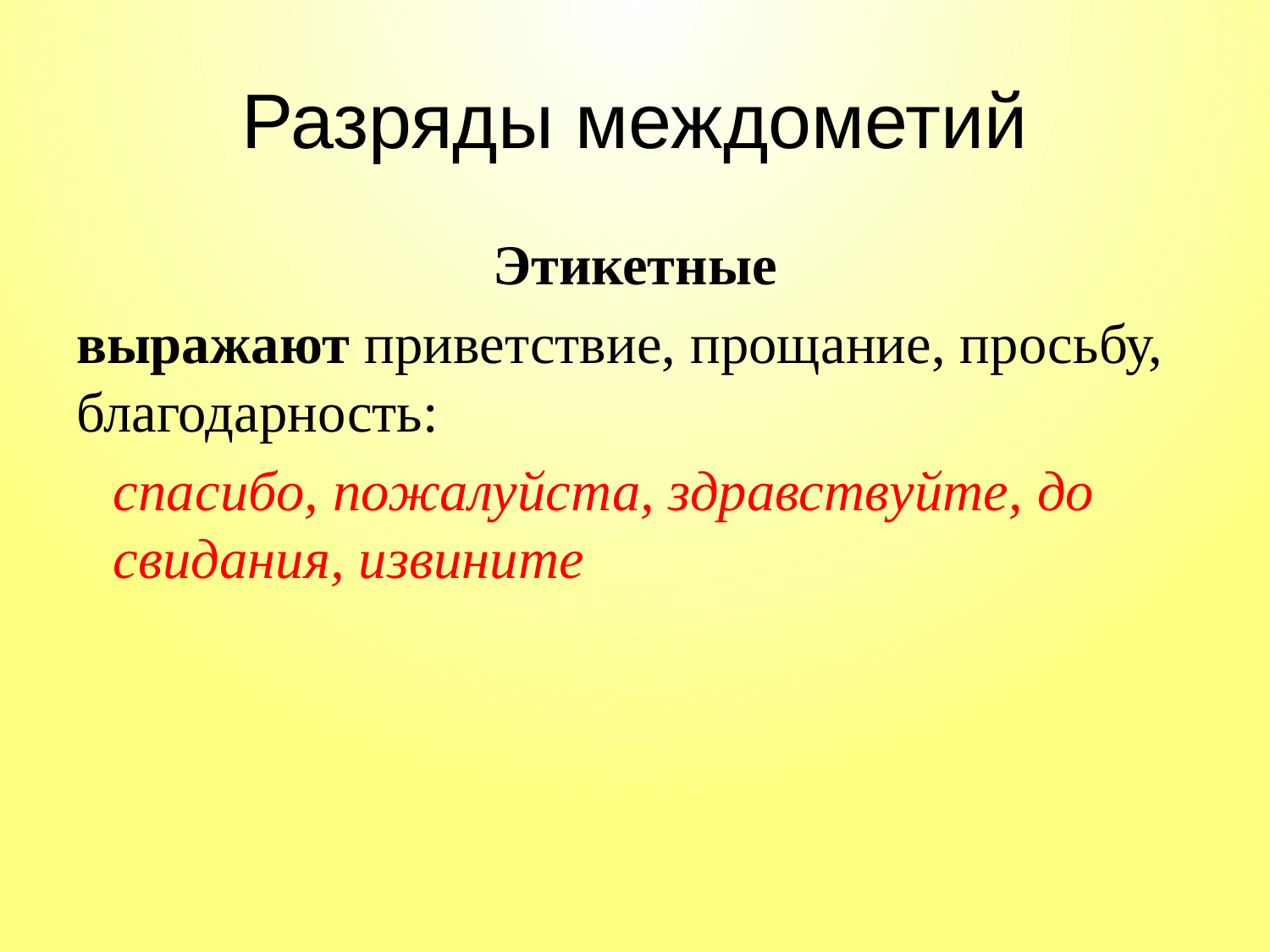

# Разряды междометий
Этикетные
выражают приветствие, прощание, просьбу, благодарность:
спасибо, пожалуйста, здравствуйте, до свидания, извините